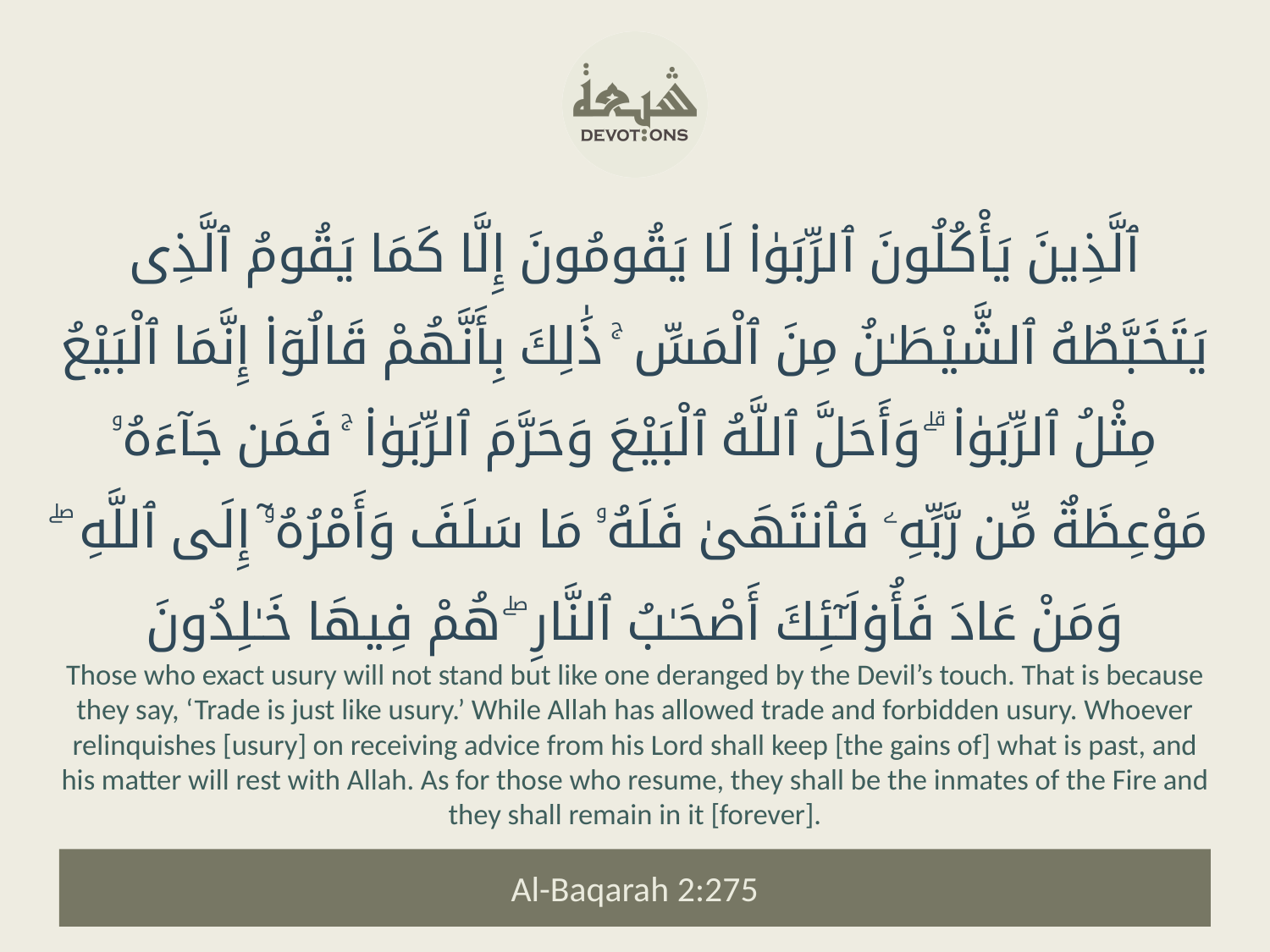

ٱلَّذِينَ يَأْكُلُونَ ٱلرِّبَوٰا۟ لَا يَقُومُونَ إِلَّا كَمَا يَقُومُ ٱلَّذِى يَتَخَبَّطُهُ ٱلشَّيْطَـٰنُ مِنَ ٱلْمَسِّ ۚ ذَٰلِكَ بِأَنَّهُمْ قَالُوٓا۟ إِنَّمَا ٱلْبَيْعُ مِثْلُ ٱلرِّبَوٰا۟ ۗ وَأَحَلَّ ٱللَّهُ ٱلْبَيْعَ وَحَرَّمَ ٱلرِّبَوٰا۟ ۚ فَمَن جَآءَهُۥ مَوْعِظَةٌ مِّن رَّبِّهِۦ فَٱنتَهَىٰ فَلَهُۥ مَا سَلَفَ وَأَمْرُهُۥٓ إِلَى ٱللَّهِ ۖ وَمَنْ عَادَ فَأُو۟لَـٰٓئِكَ أَصْحَـٰبُ ٱلنَّارِ ۖ هُمْ فِيهَا خَـٰلِدُونَ
Those who exact usury will not stand but like one deranged by the Devil’s touch. That is because they say, ‘Trade is just like usury.’ While Allah has allowed trade and forbidden usury. Whoever relinquishes [usury] on receiving advice from his Lord shall keep [the gains of] what is past, and his matter will rest with Allah. As for those who resume, they shall be the inmates of the Fire and they shall remain in it [forever].
Al-Baqarah 2:275